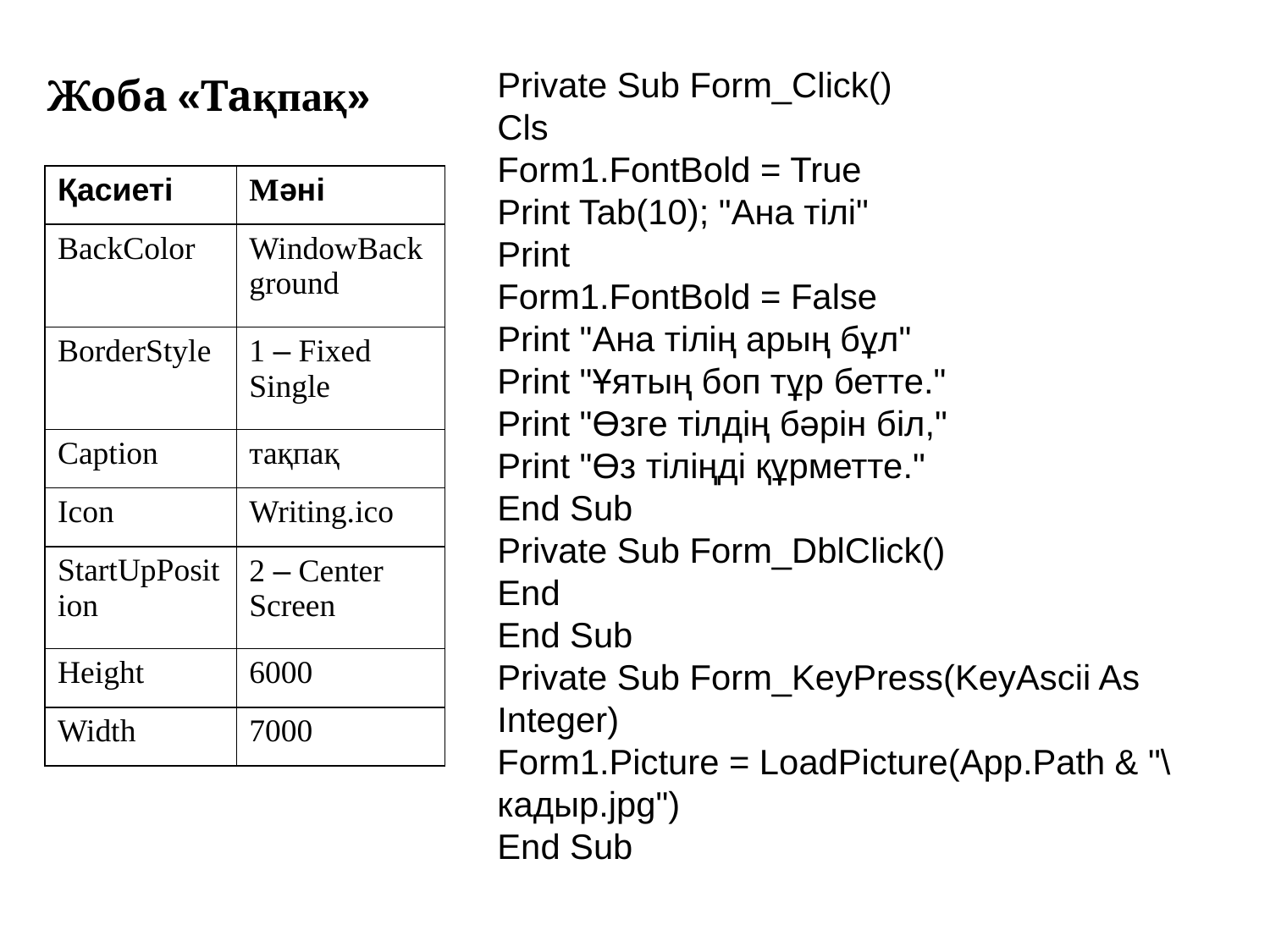

Жоба «Тақпақ»
Private Sub Form_Click()
Cls
Form1.FontBold = True
Print Tab(10); "Ана тілі"
Print
Form1.FontBold = False
Print "Ана тілің арың бұл"
Print "Ұятың боп тұр бетте."
Print "Өзге тілдің бәрін біл,"
Print "Өз тіліңді құрметте."
End Sub
Private Sub Form_DblClick()
End
End Sub
Private Sub Form_KeyPress(KeyAscii As Integer)
Form1.Picture = LoadPicture(App.Path & "\кадыр.jpg")
End Sub
| Қасиеті | Мәні |
| --- | --- |
| BackColor | WindowBackground |
| BorderStyle | 1 – Fixed Single |
| Caption | тақпақ |
| Icon | Writing.ico |
| StartUpPosition | 2 – Center Screen |
| Height | 6000 |
| Width | 7000 |